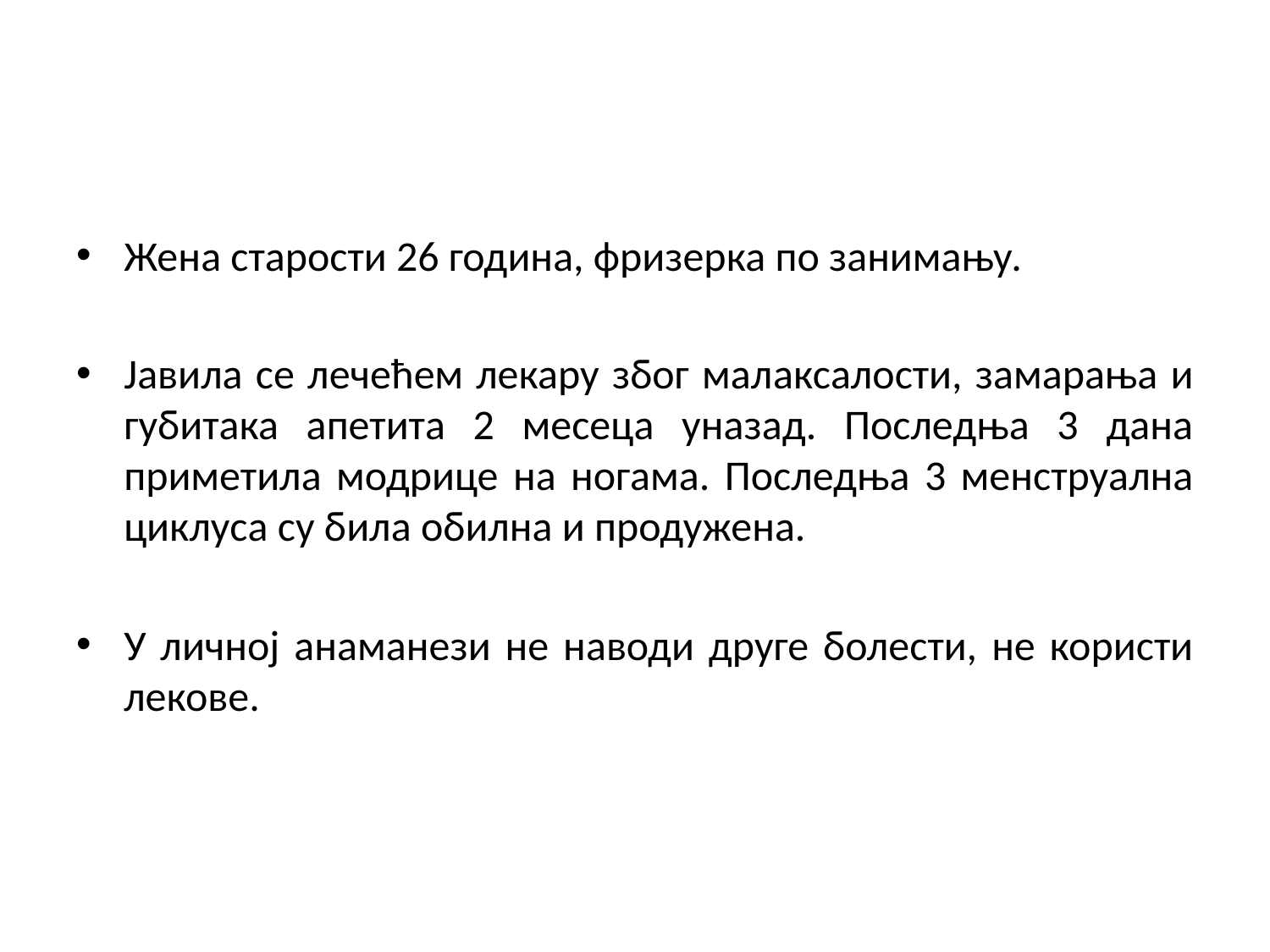

#
Жена старости 26 година, фризерка по занимању.

Јавила се лечећем лекару због малaксалости, замарања и губитака апетита 2 месеца уназад. Последња 3 дана приметила модрице на ногама. Последња 3 менструална циклуса су била обилна и продужена.

У личној aнаманези не наводи друге болести, не користи лекове.